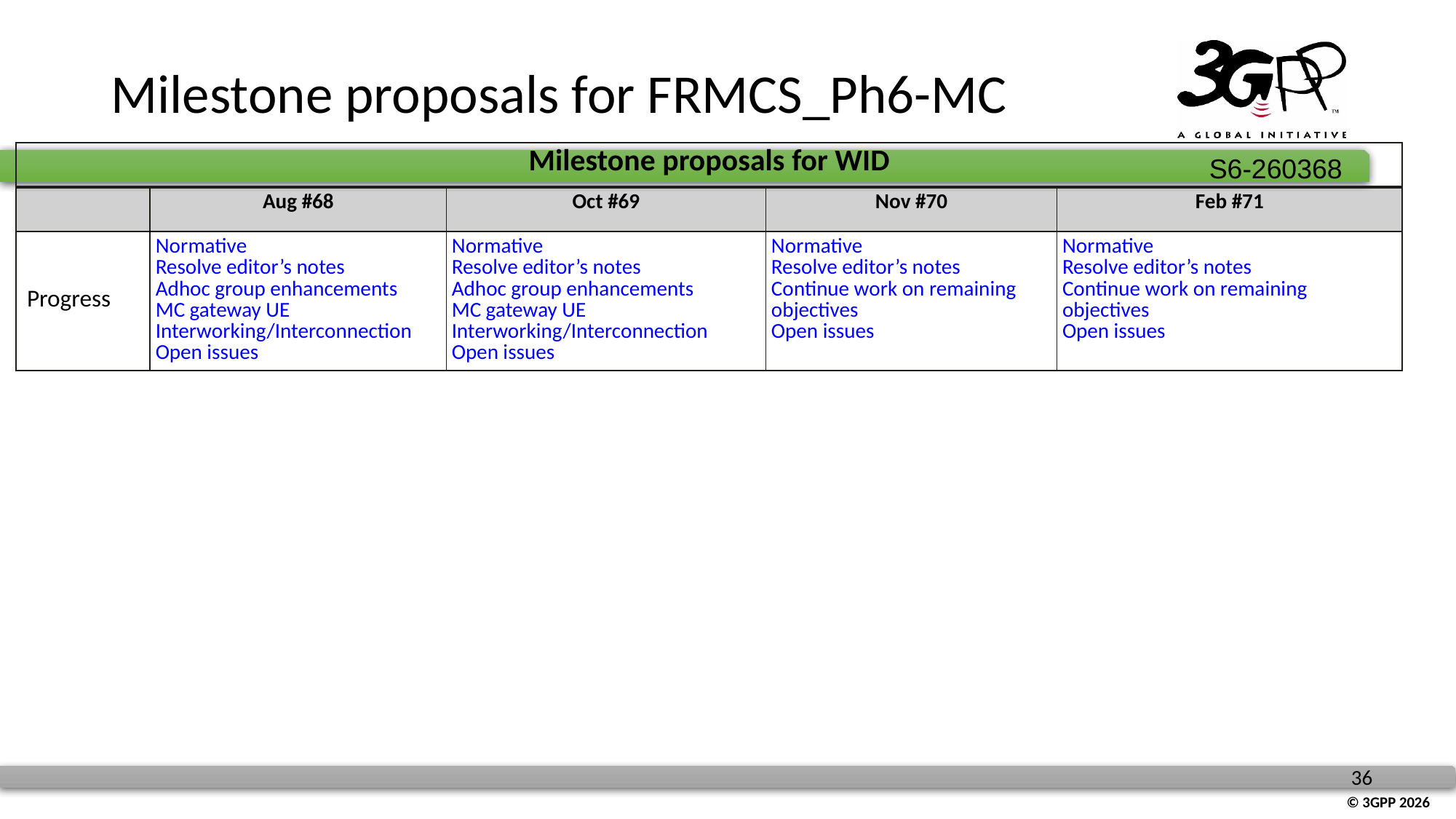

# Milestone proposals for FRMCS_Ph6-MC
| Milestone proposals for WID |  |  |  |  |
| --- | --- | --- | --- | --- |
|  | Aug #68 | Oct #69 | Nov #70 | Feb #71 |
| Progress | Normative Resolve editor’s notes Adhoc group enhancements MC gateway UE Interworking/Interconnection Open issues | Normative Resolve editor’s notes Adhoc group enhancements MC gateway UE Interworking/Interconnection Open issues | Normative Resolve editor’s notes Continue work on remaining objectives Open issues | Normative Resolve editor’s notes Continue work on remaining objectives Open issues |